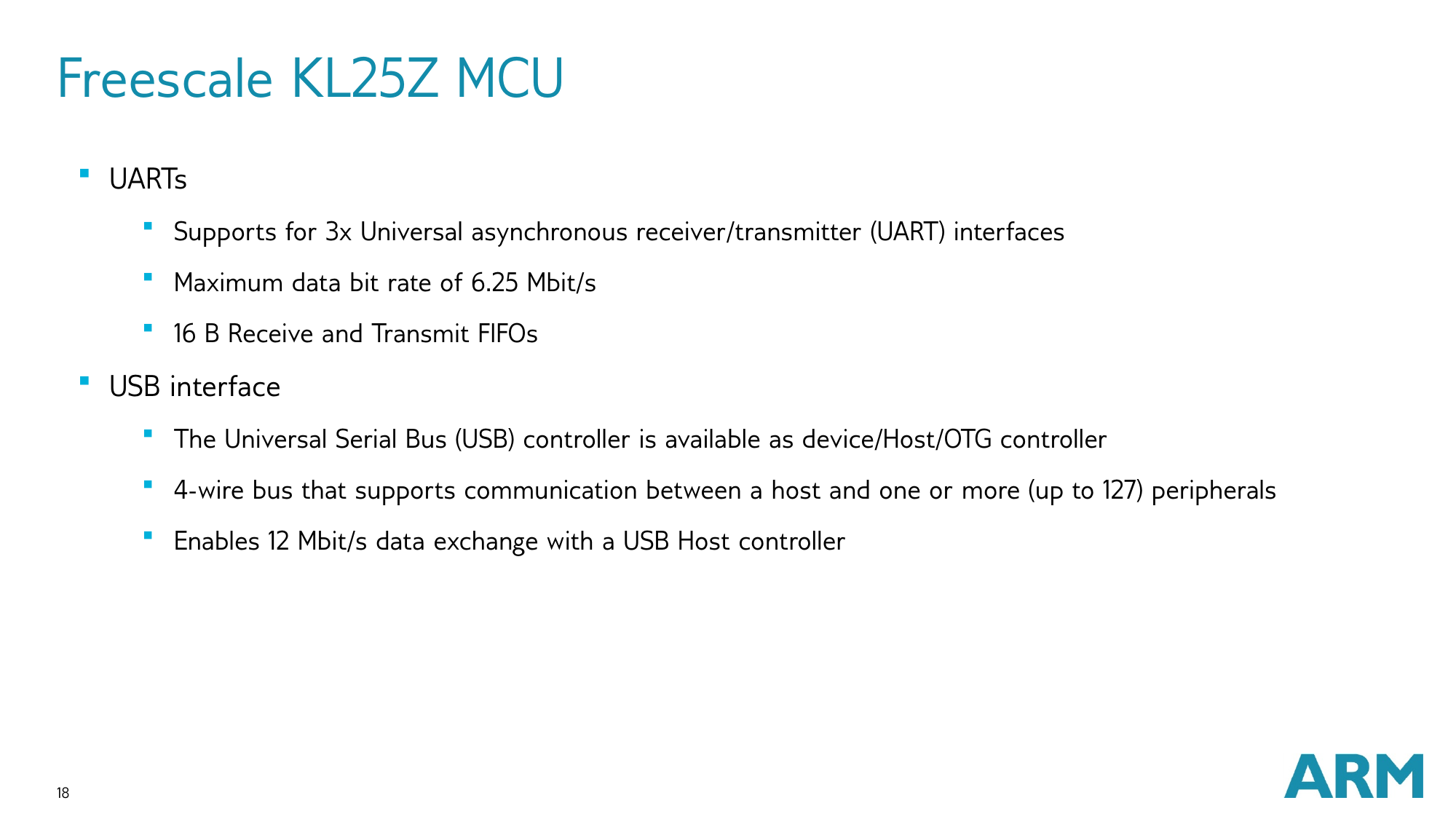

# Freescale KL25Z MCU
UARTs
Supports for 3x Universal asynchronous receiver/transmitter (UART) interfaces
Maximum data bit rate of 6.25 Mbit/s
16 B Receive and Transmit FIFOs
USB interface
The Universal Serial Bus (USB) controller is available as device/Host/OTG controller
4-wire bus that supports communication between a host and one or more (up to 127) peripherals
Enables 12 Mbit/s data exchange with a USB Host controller